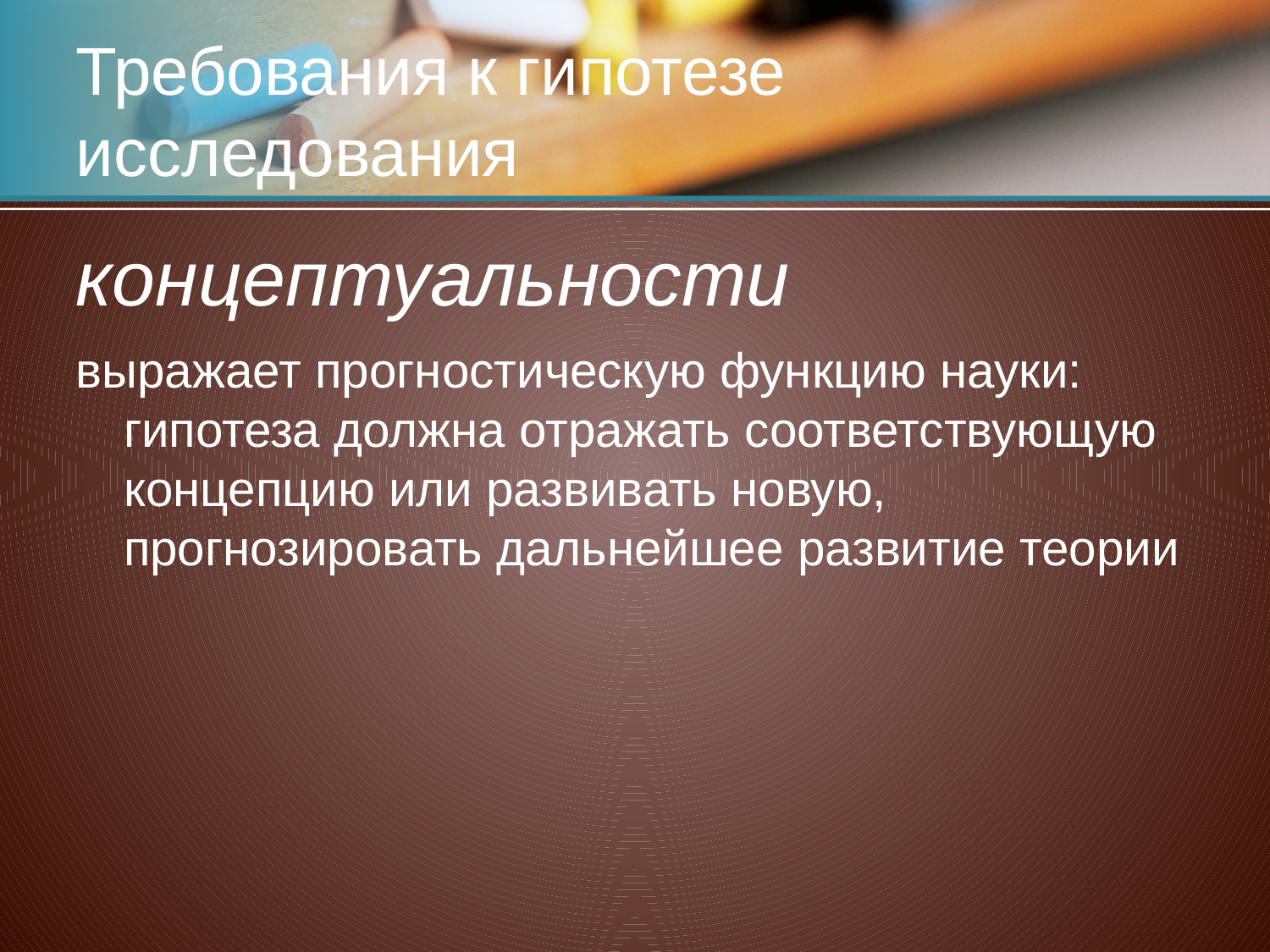

# Требования к гипотезе исследования
концептуальности
выражает прогностическую функцию науки: гипотеза должна отражать соответствующую концепцию или развивать новую, прогнозировать дальнейшее развитие теории